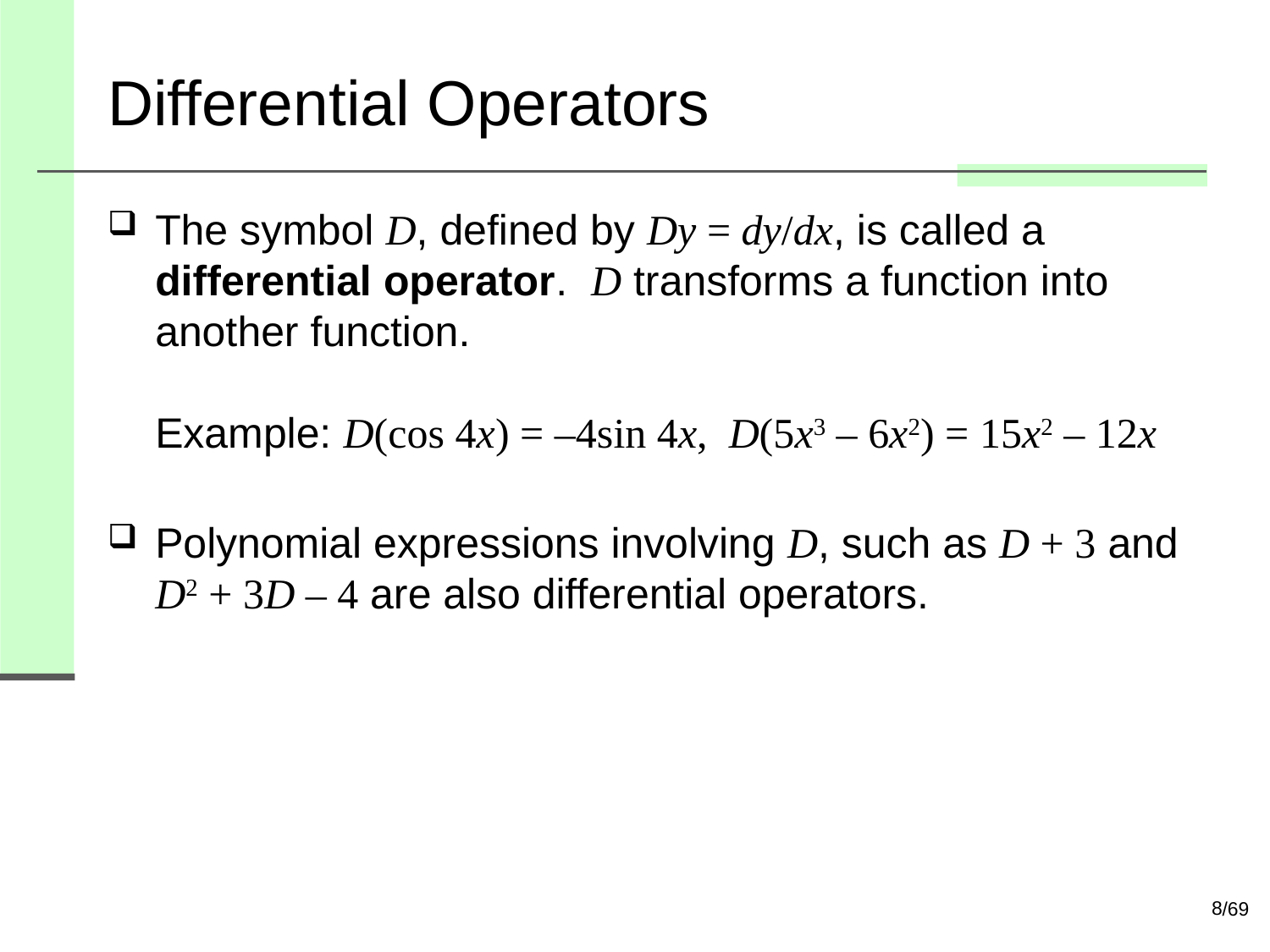

# Differential Operators
The symbol D, defined by Dy = dy/dx, is called a differential operator.  D transforms a function into another function.
Example: D(cos 4x) = –4sin 4x,  D(5x3 – 6x2) = 15x2 – 12x
Polynomial expressions involving D, such as D + 3 and D2 + 3D – 4 are also differential operators.
8